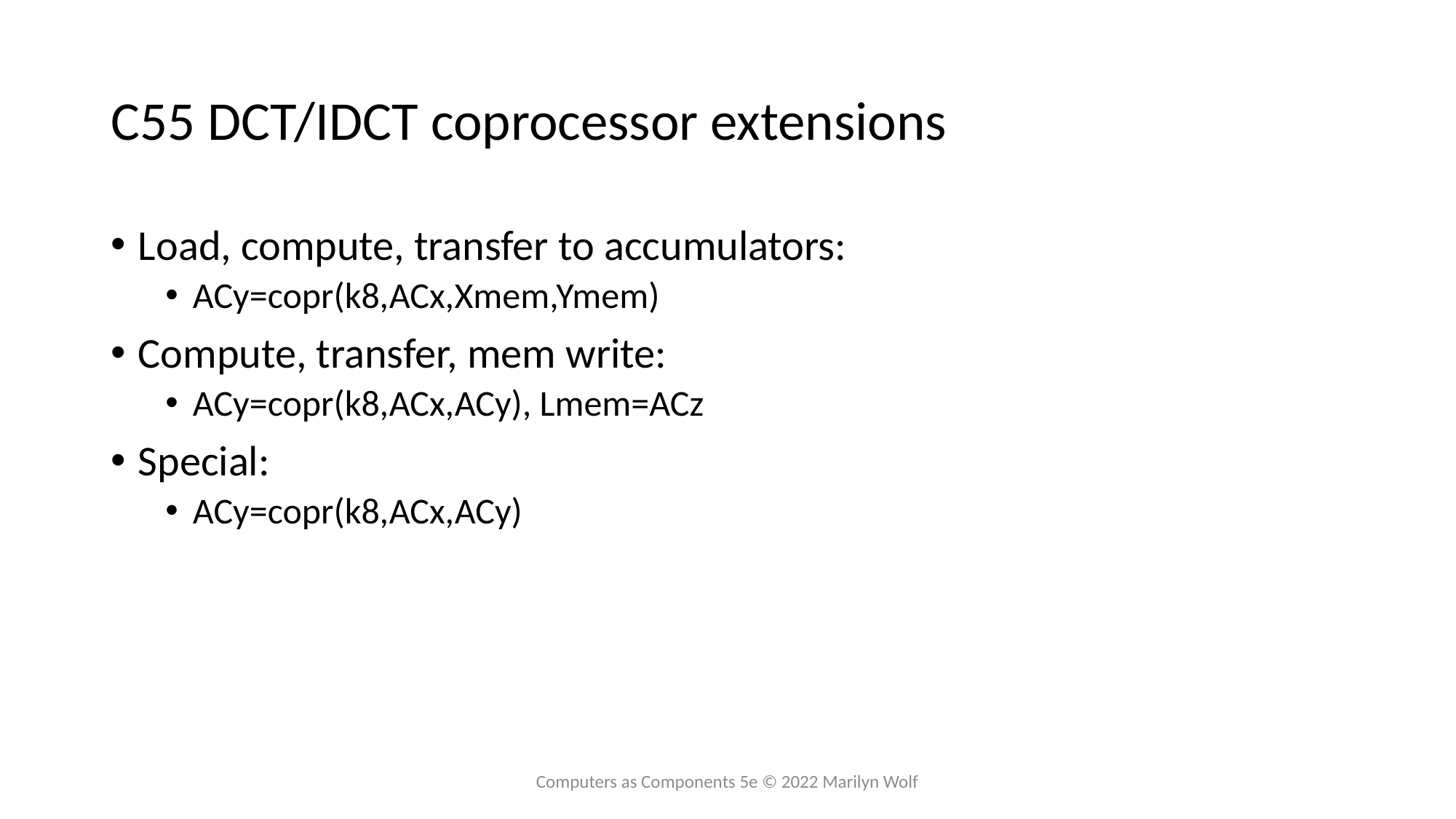

# C55 DCT/IDCT coprocessor extensions
Load, compute, transfer to accumulators:
ACy=copr(k8,ACx,Xmem,Ymem)
Compute, transfer, mem write:
ACy=copr(k8,ACx,ACy), Lmem=ACz
Special:
ACy=copr(k8,ACx,ACy)
Computers as Components 5e © 2022 Marilyn Wolf